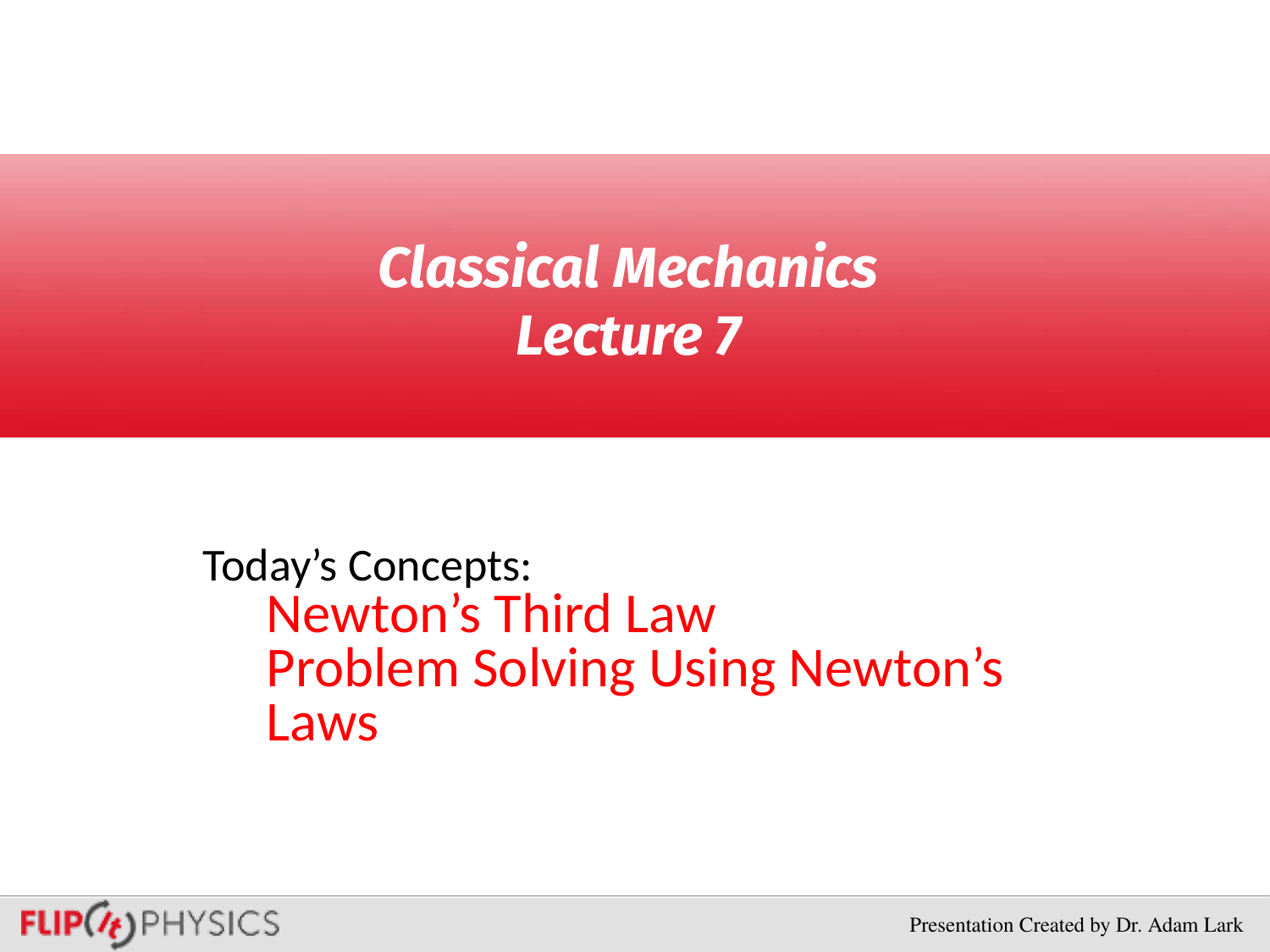

# Classical Mechanics Lecture 7
Today’s Concepts:
Newton’s Third Law
Problem Solving Using Newton’s Laws

Presentation Created by Dr. Adam Lark